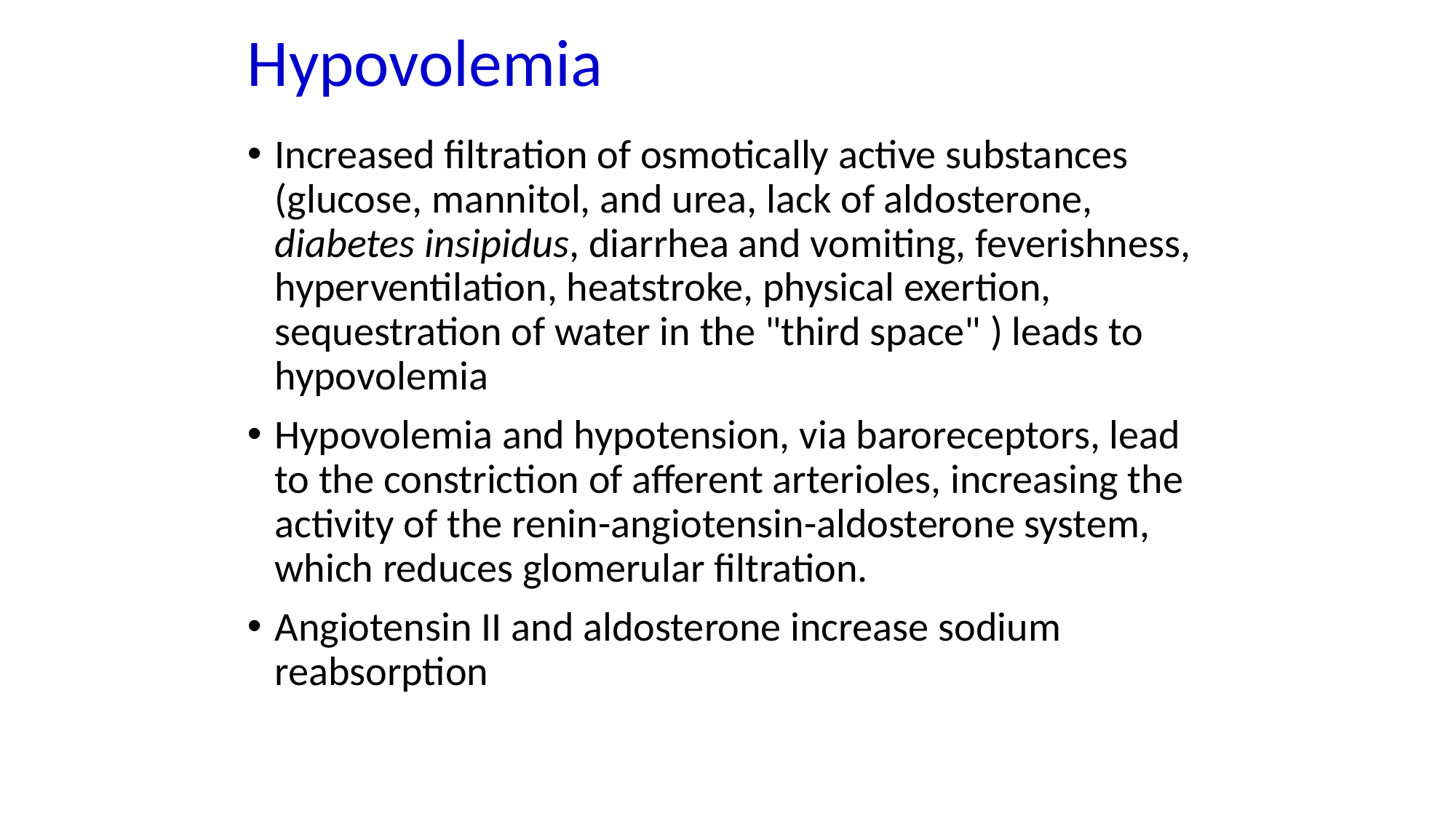

# Hypovolemia
Increased filtration of osmotically active substances (glucose, mannitol, and urea, lack of aldosterone, diabetes insipidus, diarrhea and vomiting, feverishness, hyperventilation, heatstroke, physical exertion, sequestration of water in the "third space" ) leads to hypovolemia
Hypovolemia and hypotension, via baroreceptors, lead to the constriction of afferent arterioles, increasing the activity of the renin-angiotensin-aldosterone system, which reduces glomerular filtration.
Angiotensin II and aldosterone increase sodium reabsorption